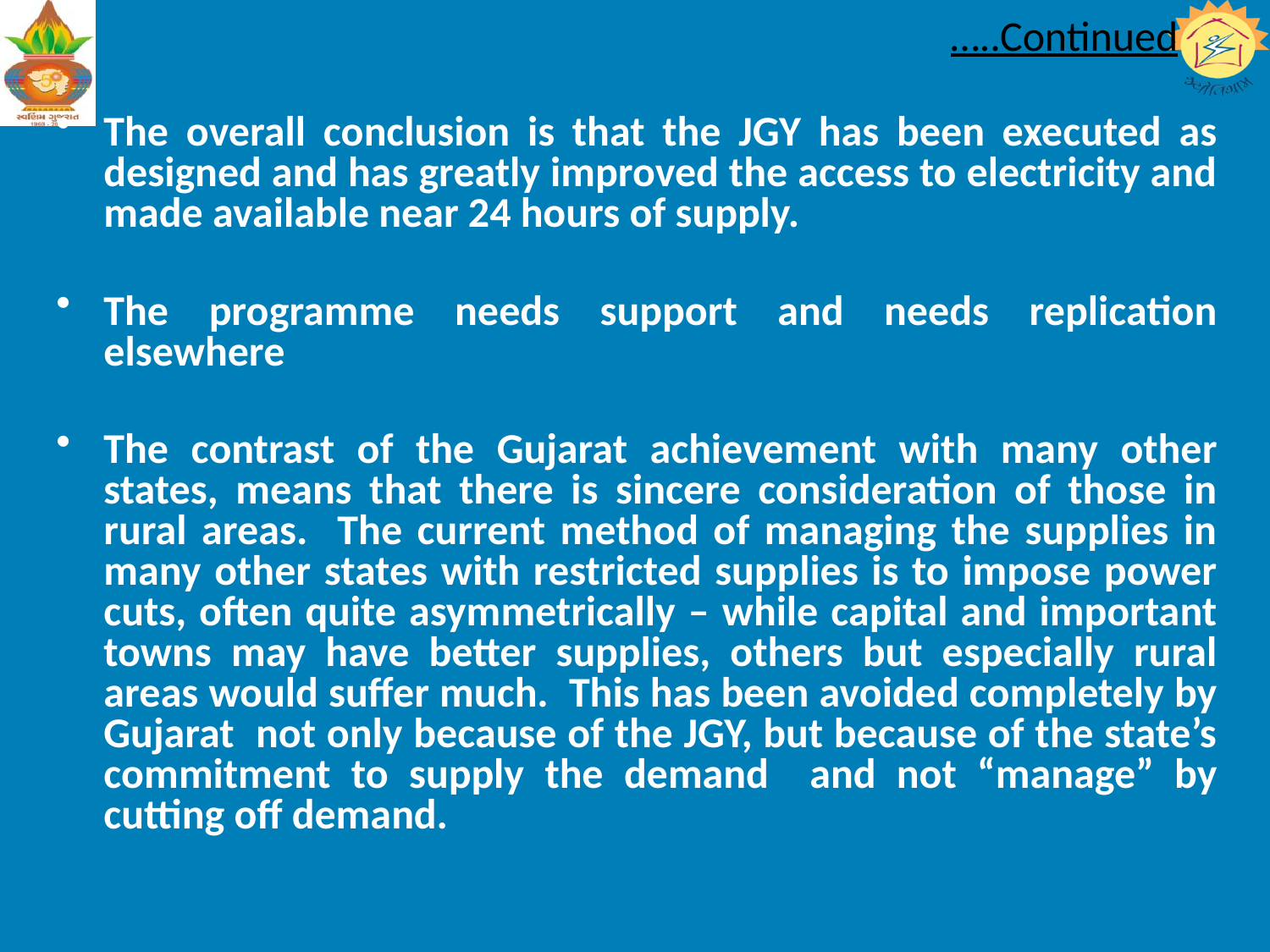

…..Continued
The overall conclusion is that the JGY has been executed as designed and has greatly improved the access to electricity and made available near 24 hours of supply.

The programme needs support and needs replication elsewhere

The contrast of the Gujarat achievement with many other states, means that there is sincere consideration of those in rural areas.  The current method of managing the supplies in many other states with restricted supplies is to impose power cuts, often quite asymmetrically – while capital and important towns may have better supplies, others but especially rural areas would suffer much.  This has been avoided completely by Gujarat  not only because of the JGY, but because of the state’s commitment to supply the demand  and not “manage” by cutting off demand.